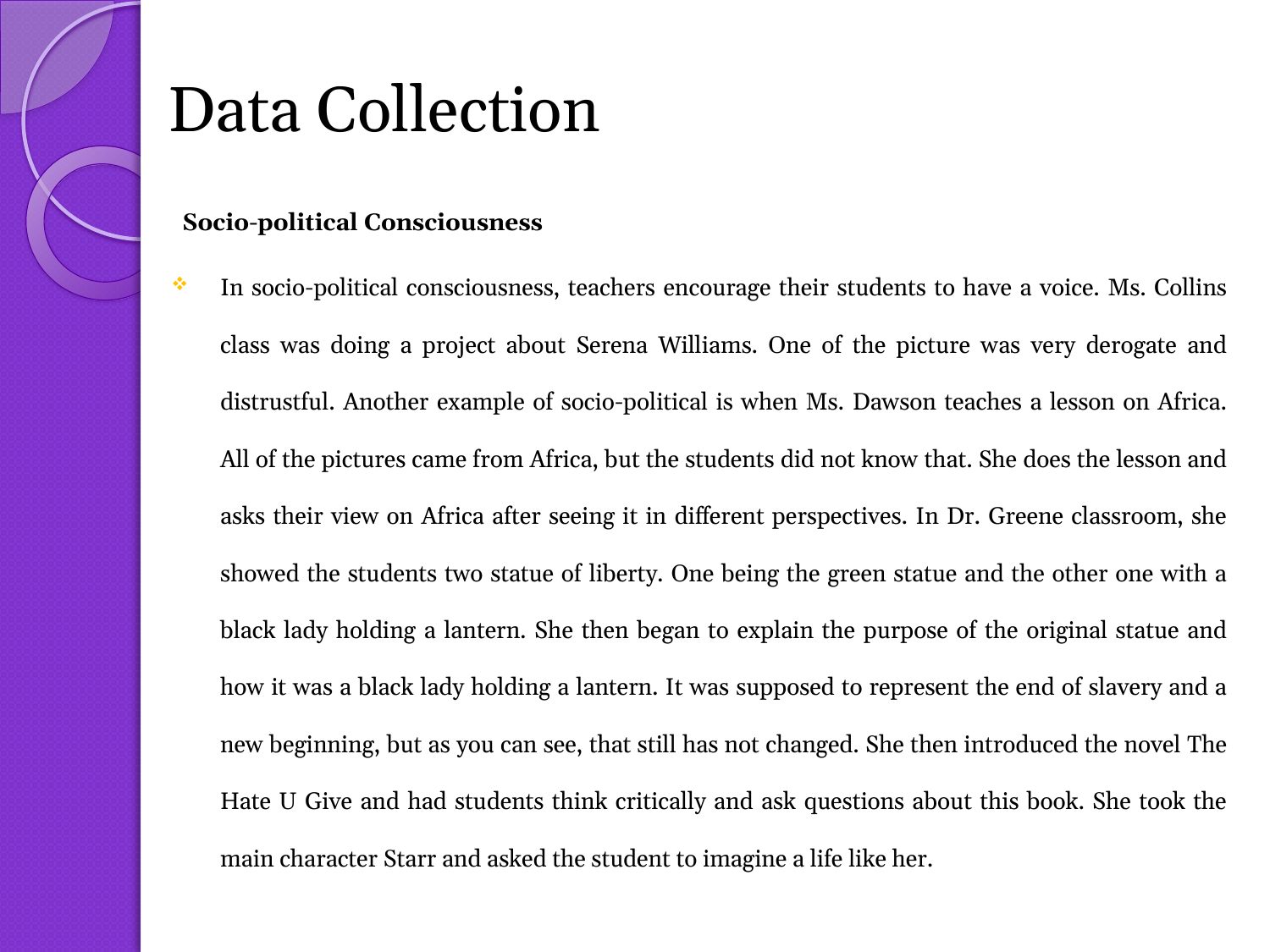

# Data Collection
Socio-political Consciousness
In socio-political consciousness, teachers encourage their students to have a voice. Ms. Collins class was doing a project about Serena Williams. One of the picture was very derogate and distrustful. Another example of socio-political is when Ms. Dawson teaches a lesson on Africa. All of the pictures came from Africa, but the students did not know that. She does the lesson and asks their view on Africa after seeing it in different perspectives. In Dr. Greene classroom, she showed the students two statue of liberty. One being the green statue and the other one with a black lady holding a lantern. She then began to explain the purpose of the original statue and how it was a black lady holding a lantern. It was supposed to represent the end of slavery and a new beginning, but as you can see, that still has not changed. She then introduced the novel The Hate U Give and had students think critically and ask questions about this book. She took the main character Starr and asked the student to imagine a life like her.